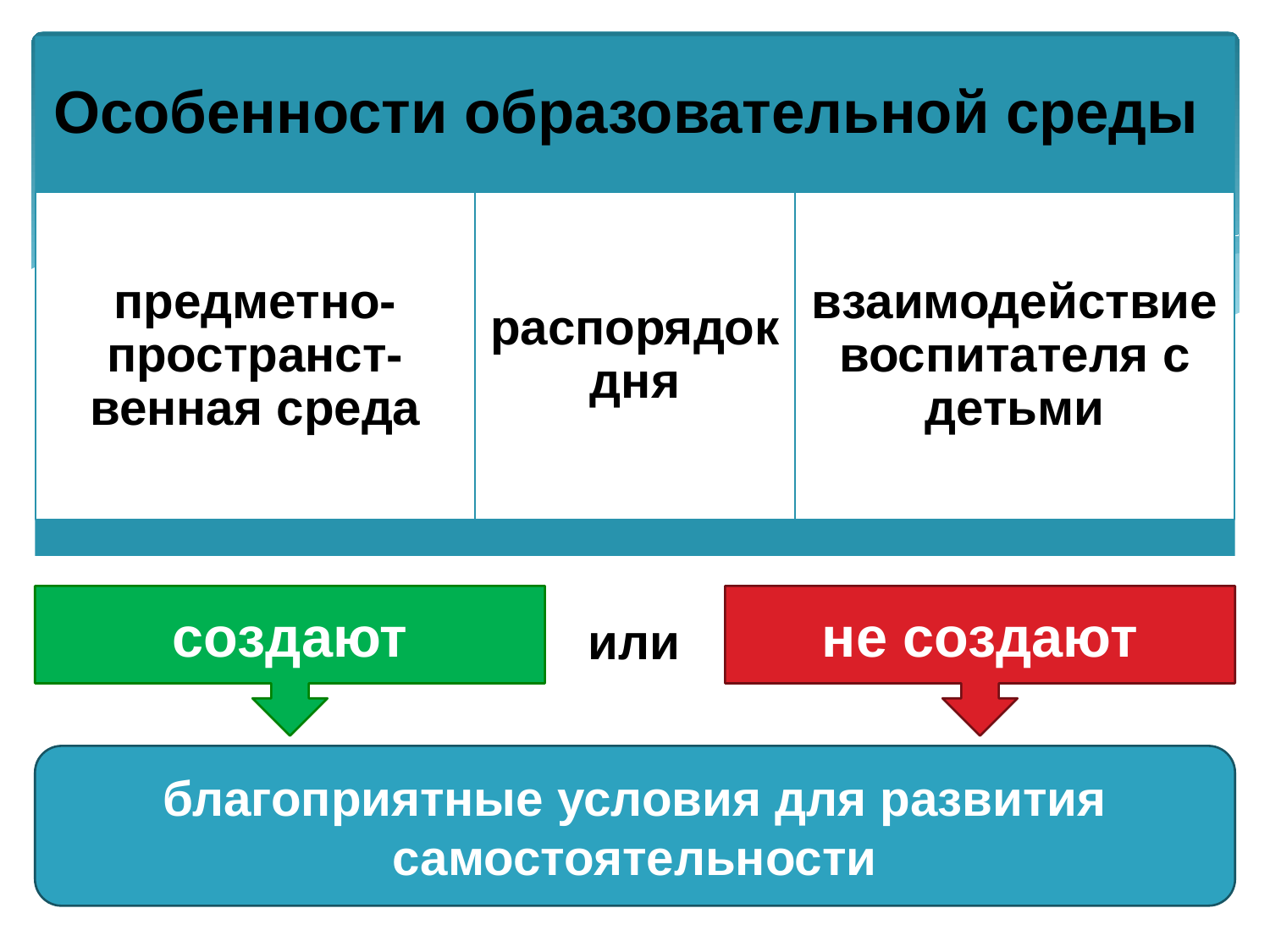

Особенности образовательной среды
предметно-пространст-венная среда
распорядок дня
взаимодействие воспитателя с детьми
создают
не создают
или
благоприятные условия для развития самостоятельности